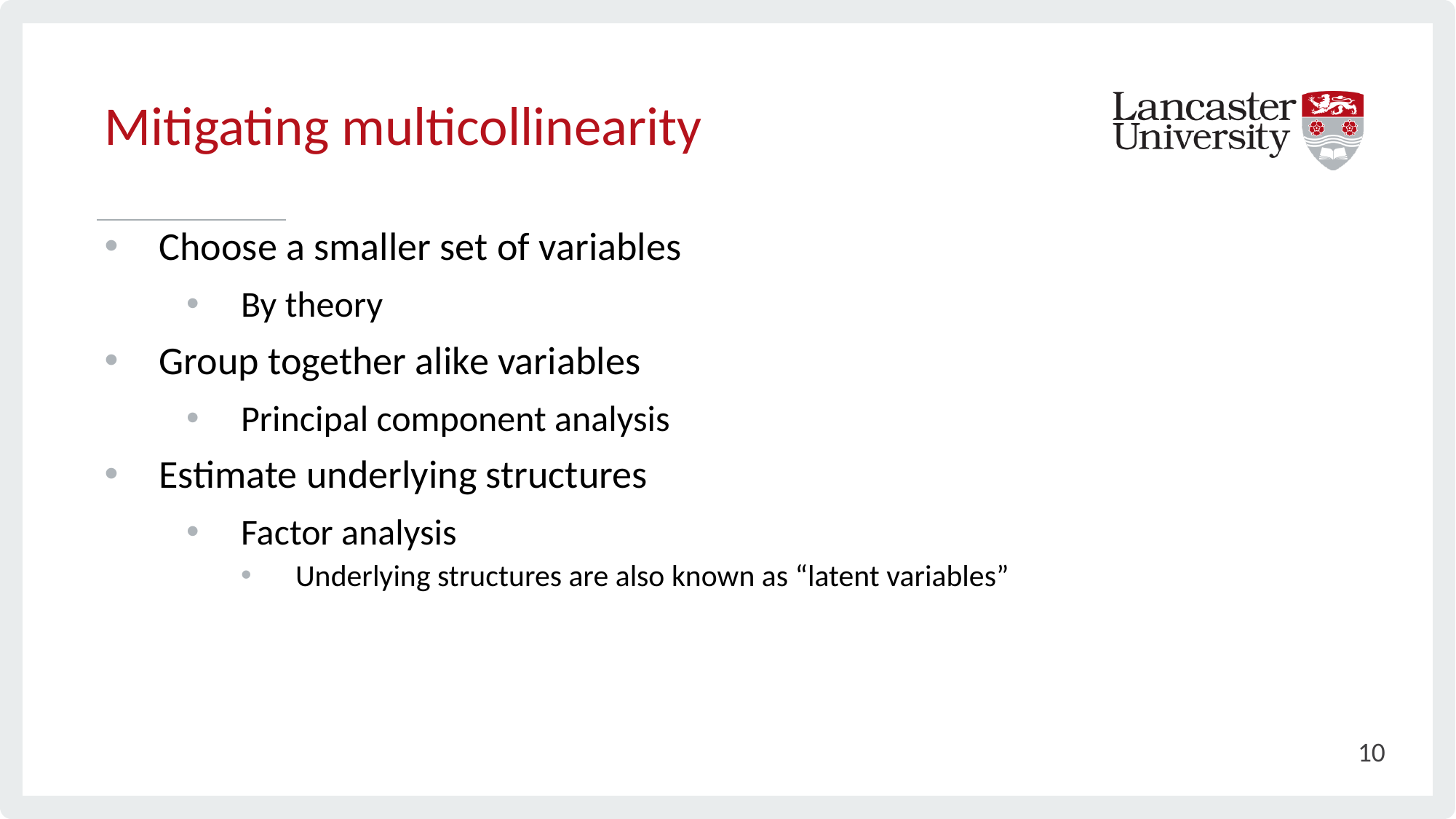

# Mitigating multicollinearity
Choose a smaller set of variables
By theory
Group together alike variables
Principal component analysis
Estimate underlying structures
Factor analysis
Underlying structures are also known as “latent variables”

10